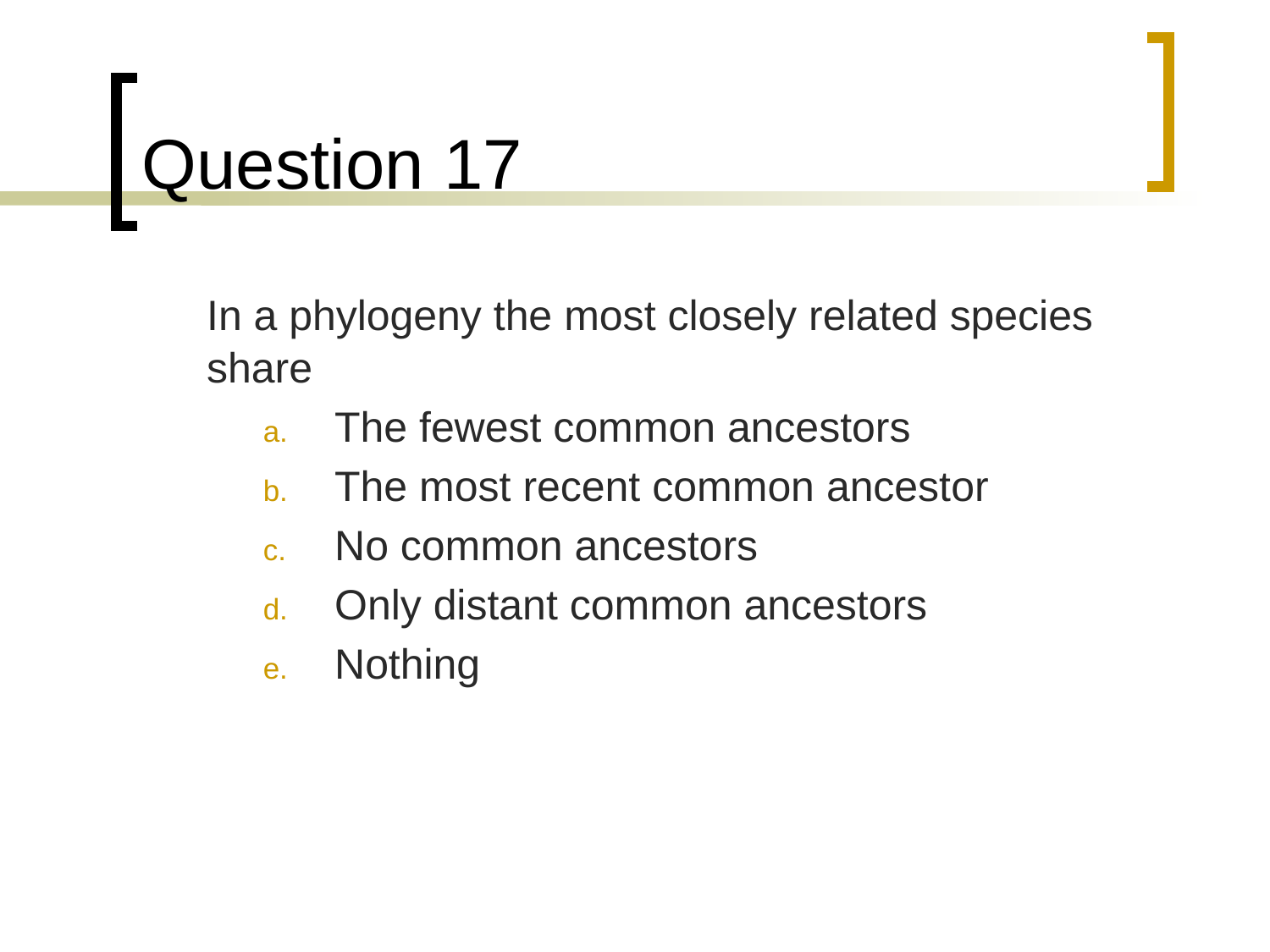

# Question 17
	In a phylogeny the most closely related species share
The fewest common ancestors
The most recent common ancestor
No common ancestors
Only distant common ancestors
Nothing